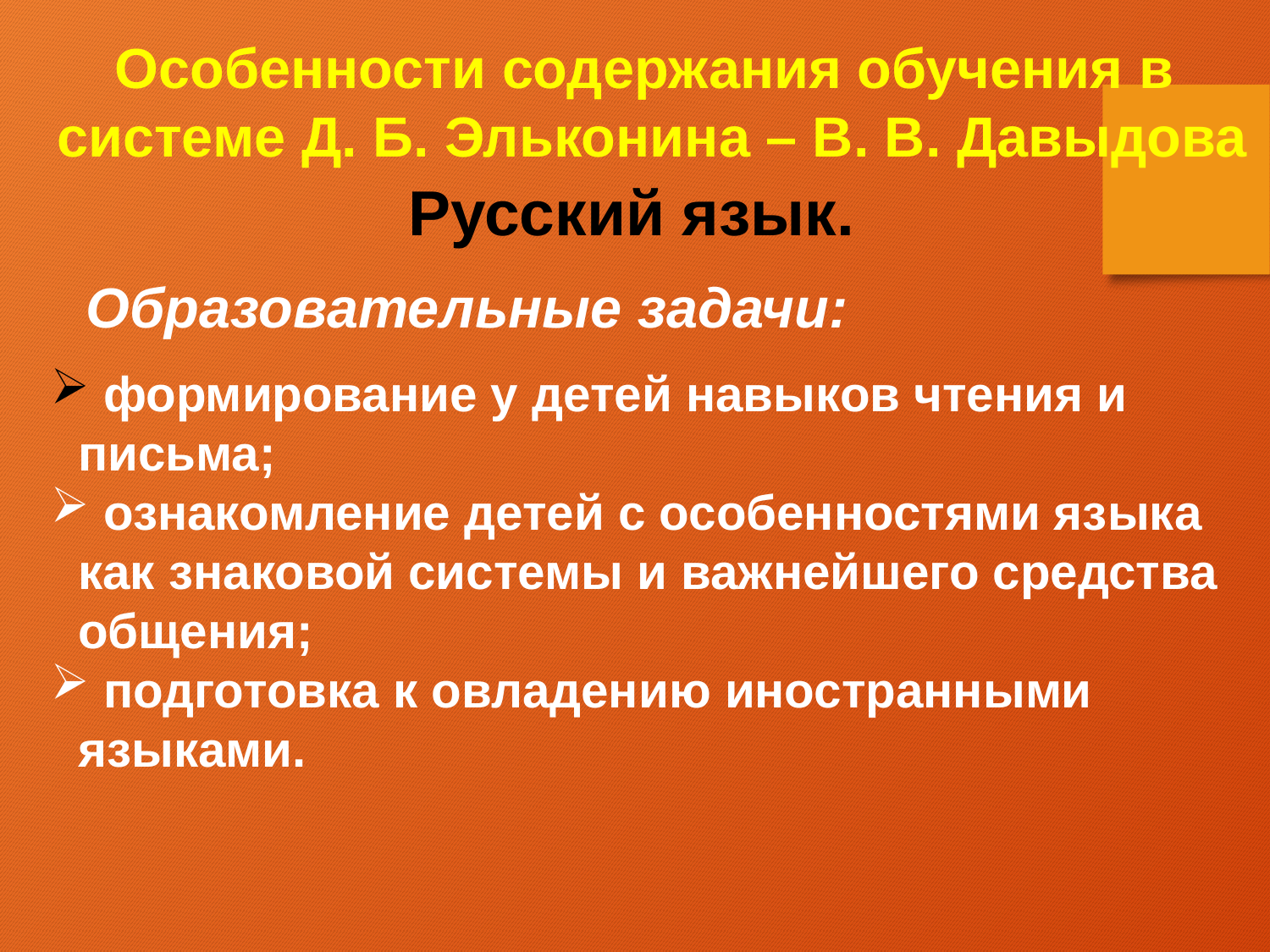

Особенности содержания обучения в
системе Д. Б. Эльконина – В. В. Давыдова

Русский язык.
Образовательные задачи:
 формирование у детей навыков чтения и
  письма;
 ознакомление детей с особенностями языка
  как знаковой системы и важнейшего средства
  общения;
 подготовка к овладению иностранными
  языками.